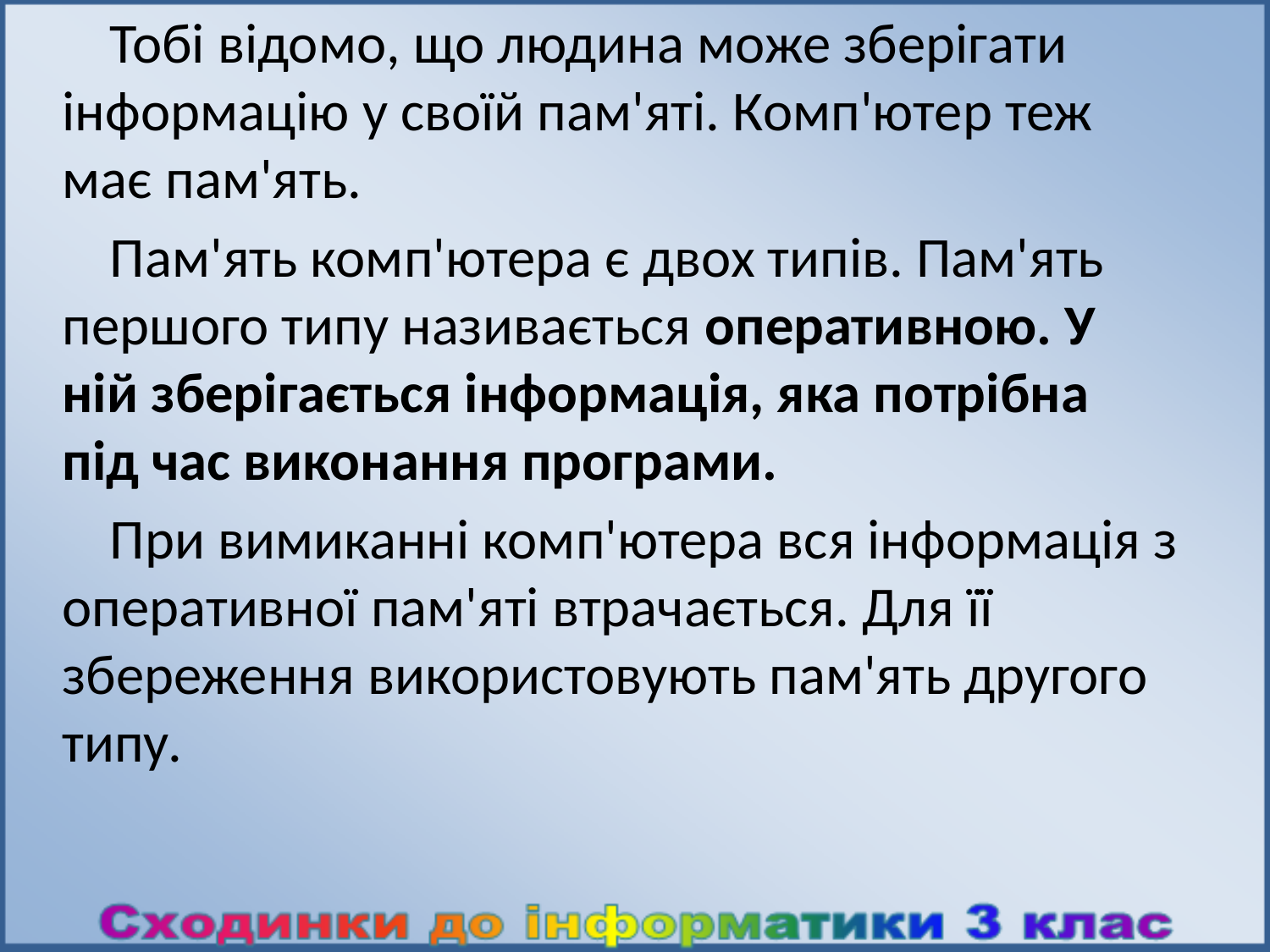

Тобі відомо, що людина може зберігати інформацію у своїй пам'яті. Комп'ютер теж має пам'ять.
Пам'ять комп'ютера є двох типів. Пам'ять першого типу називається оперативною. У ній зберігається інформація, яка потрібна під час виконання програми.
При вимиканні комп'ютера вся інформація з оперативної пам'яті втрачається. Для її збереження використовують пам'ять другого типу.